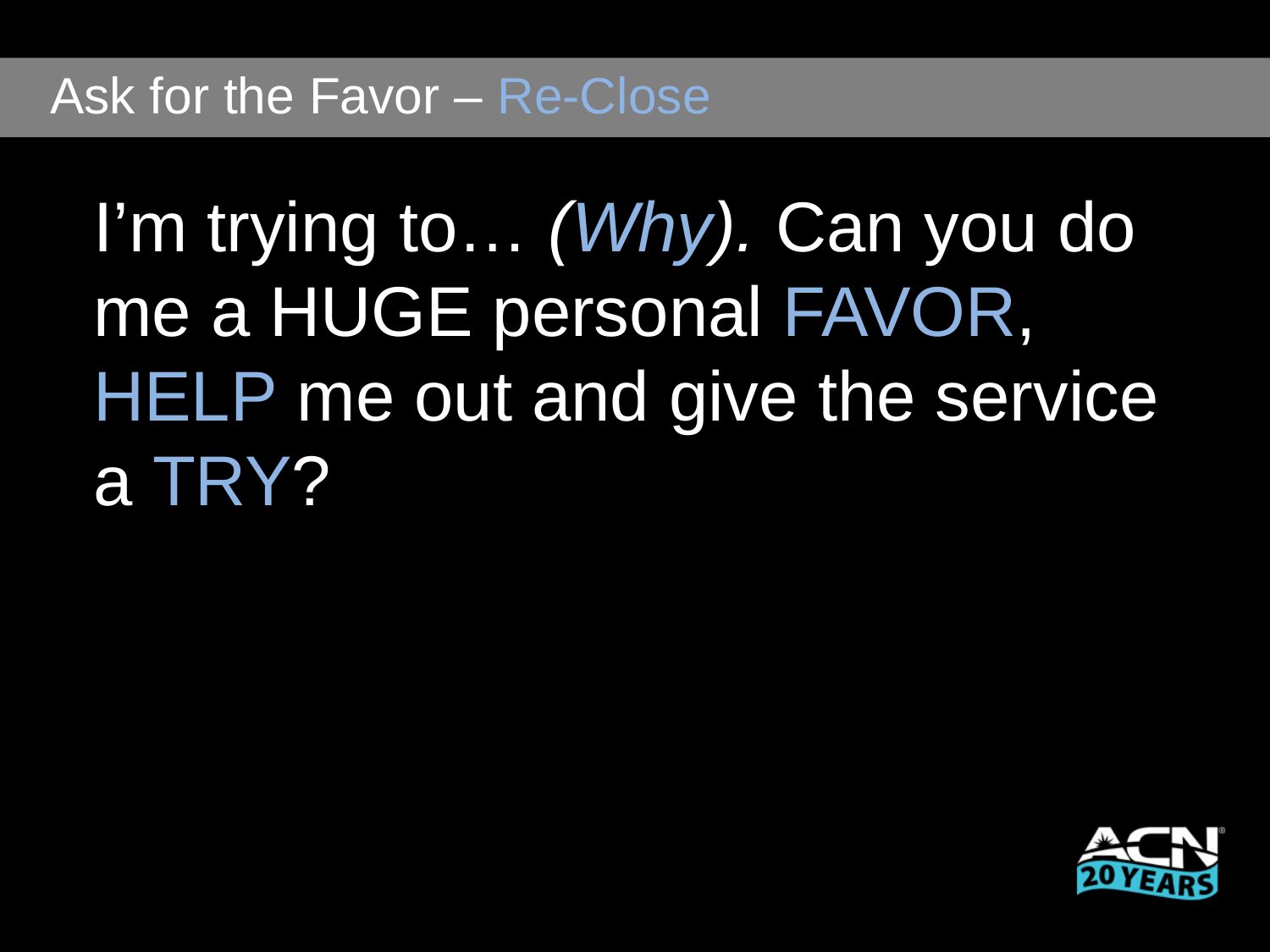

Ask for the Favor – Re-Close

I’m trying to… (Why). Can you do me a HUGE personal FAVOR, HELP me out and give the service a TRY?